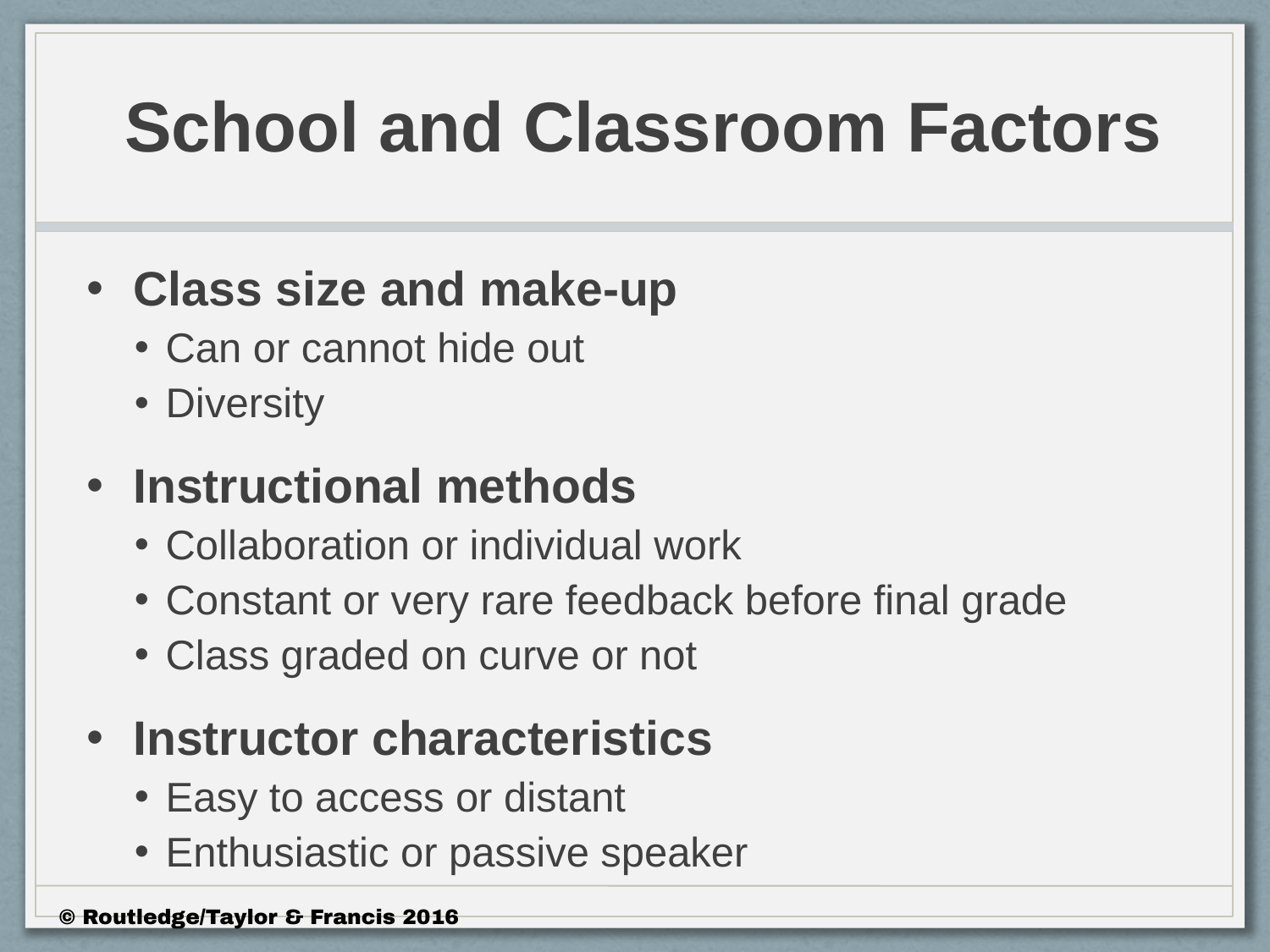

# School and Classroom Factors
Class size and make-up
Can or cannot hide out
Diversity
Instructional methods
Collaboration or individual work
Constant or very rare feedback before final grade
Class graded on curve or not
Instructor characteristics
Easy to access or distant
Enthusiastic or passive speaker
© Routledge/Taylor & Francis 2016